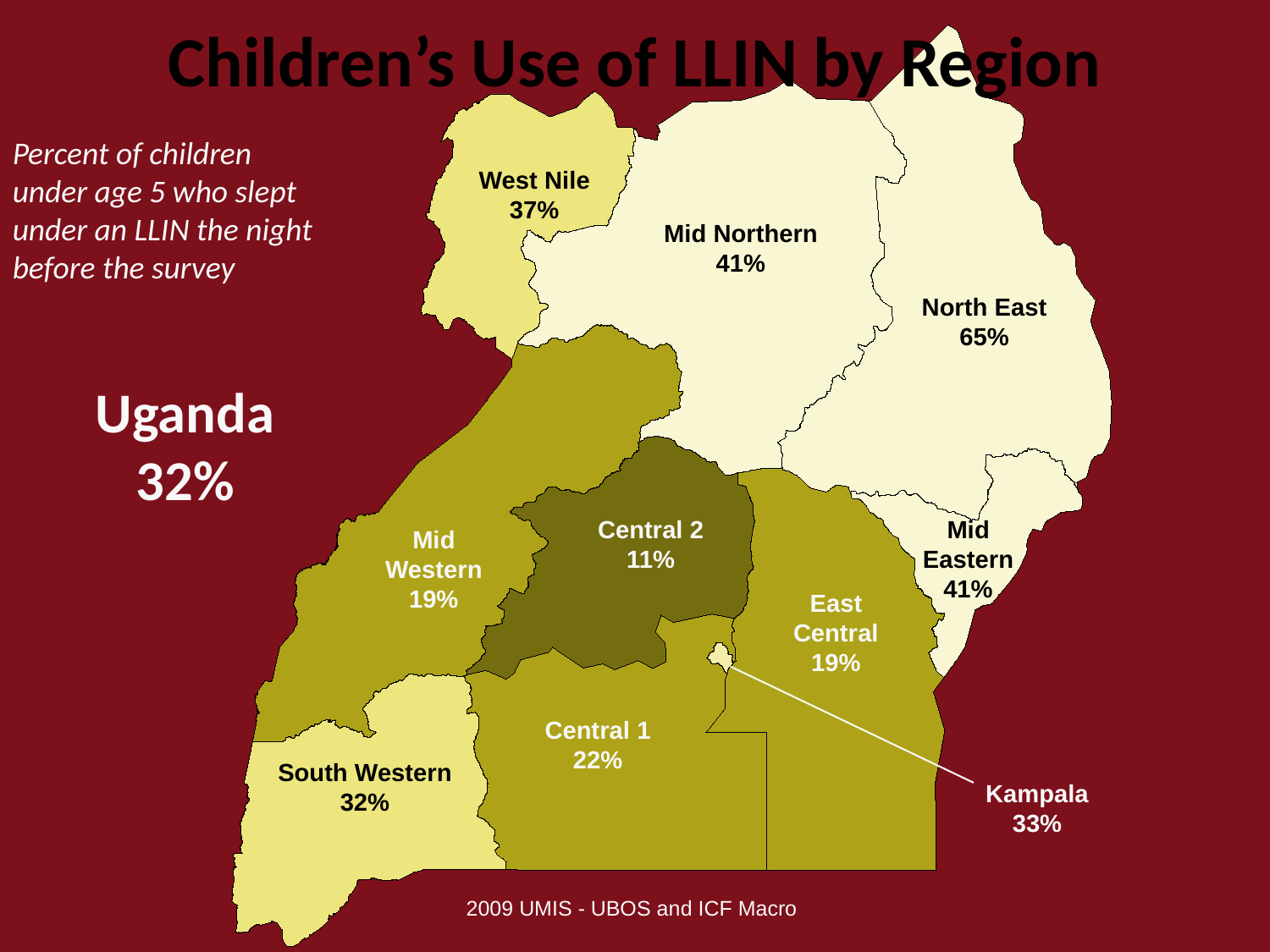

# Children’s Use of LLIN by Region

Percent of children under age 5 who slept under an LLIN the night before the survey
West Nile
37%
Mid Northern
41%
North East
65%
Uganda
32%
Central 2
11%
Mid Eastern
41%
Mid Western
19%
East Central
19%
Central 1
22%
South Western
32%
Kampala
33%
2009 UMIS - UBOS and ICF Macro